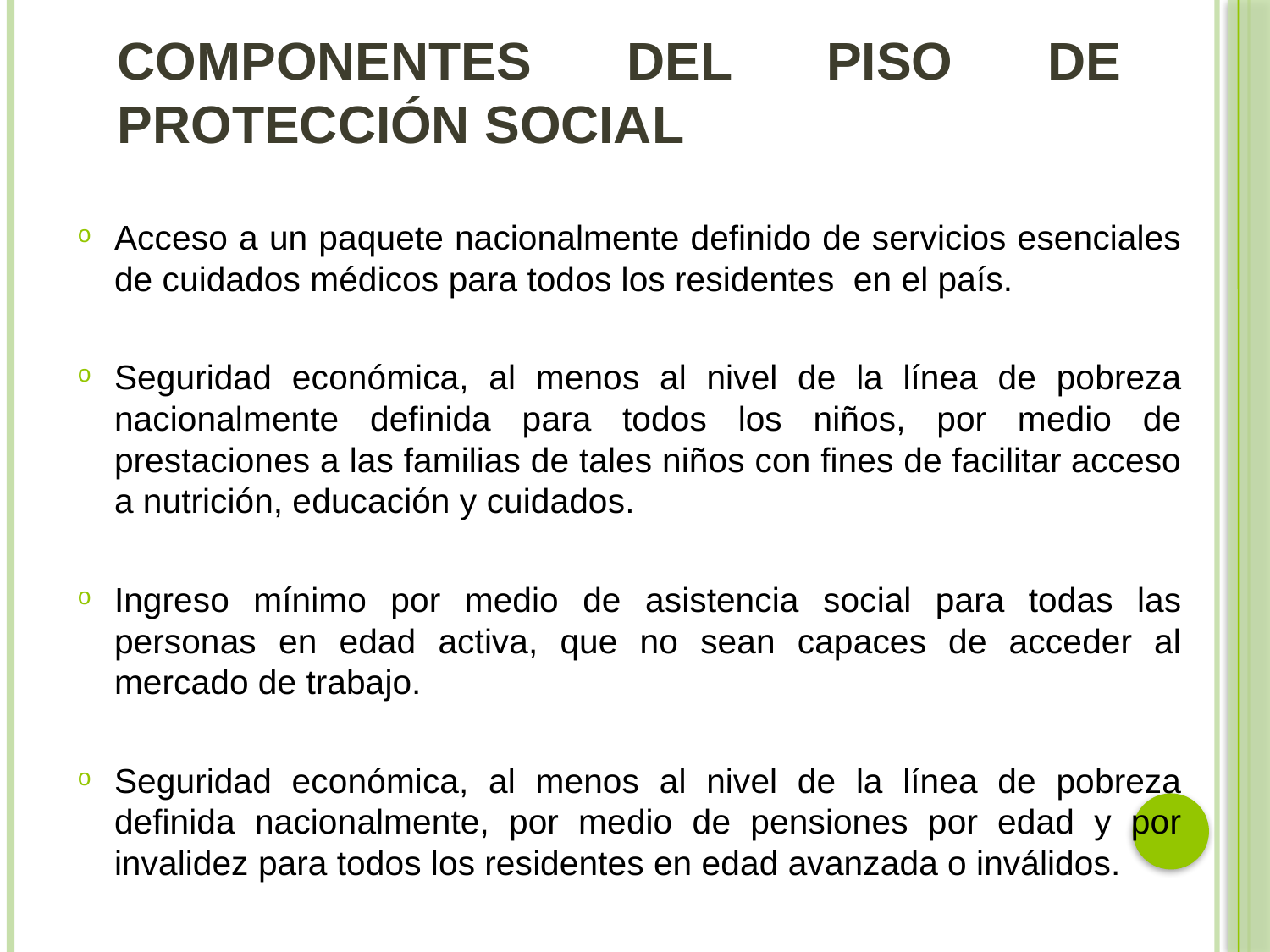

# Componentes del piso de protección social

Acceso a un paquete nacionalmente definido de servicios esenciales de cuidados médicos para todos los residentes  en el país.

Seguridad económica, al menos al nivel de la línea de pobreza nacionalmente definida para todos los niños, por medio de prestaciones a las familias de tales niños con fines de facilitar acceso a nutrición, educación y cuidados.

Ingreso mínimo por medio de asistencia social para todas las personas en edad activa, que no sean capaces de acceder al mercado de trabajo.

Seguridad económica, al menos al nivel de la línea de pobreza definida nacionalmente, por medio de pensiones por edad y por invalidez para todos los residentes en edad avanzada o inválidos.